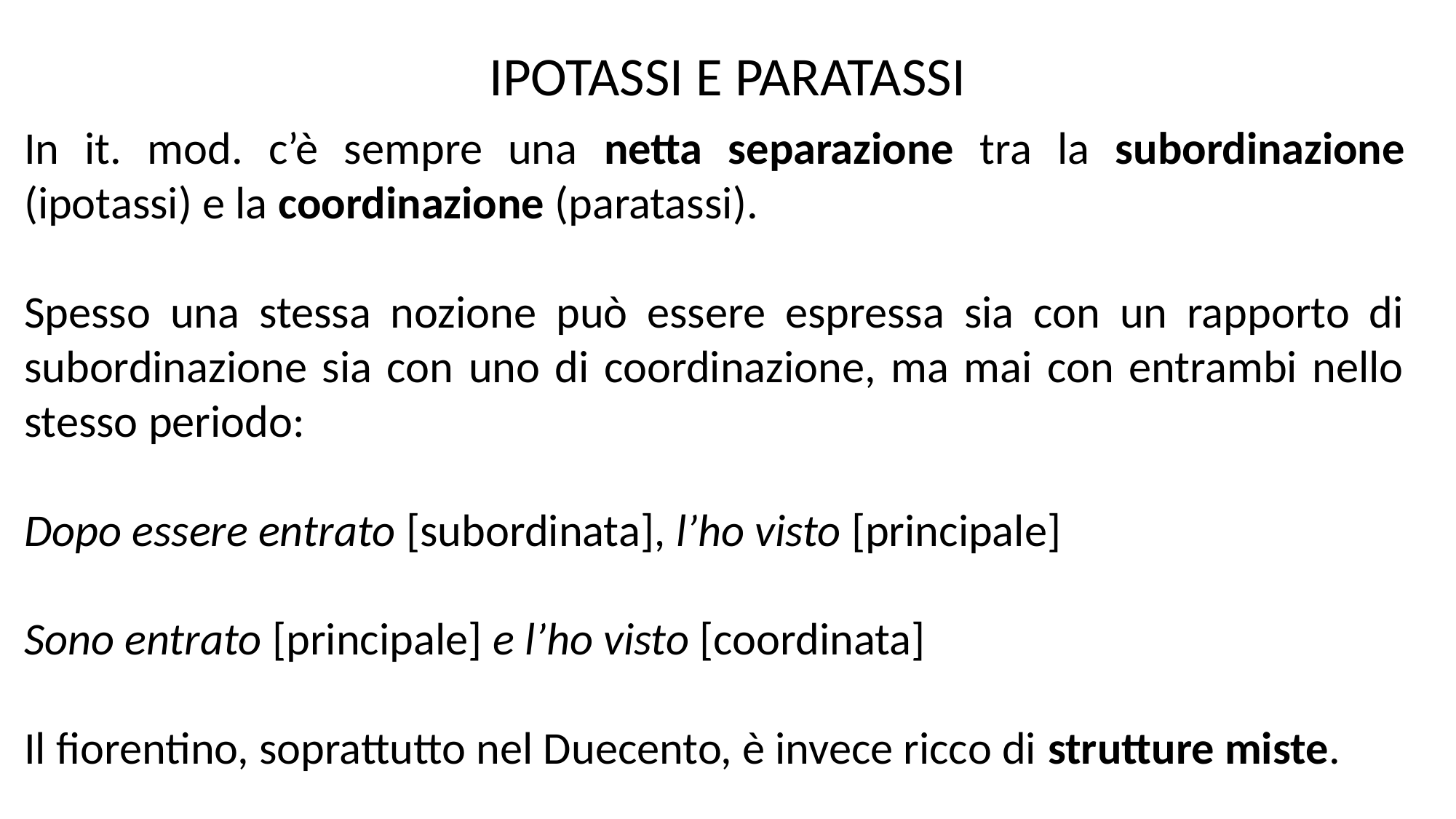

IPOTASSI E PARATASSI
In it. mod. c’è sempre una netta separazione tra la subordinazione (ipotassi) e la coordinazione (paratassi).

Spesso una stessa nozione può essere espressa sia con un rapporto di subordinazione sia con uno di coordinazione, ma mai con entrambi nello stesso periodo:

Dopo essere entrato [subordinata], l’ho visto [principale]

Sono entrato [principale] e l’ho visto [coordinata]

Il fiorentino, soprattutto nel Duecento, è invece ricco di strutture miste.